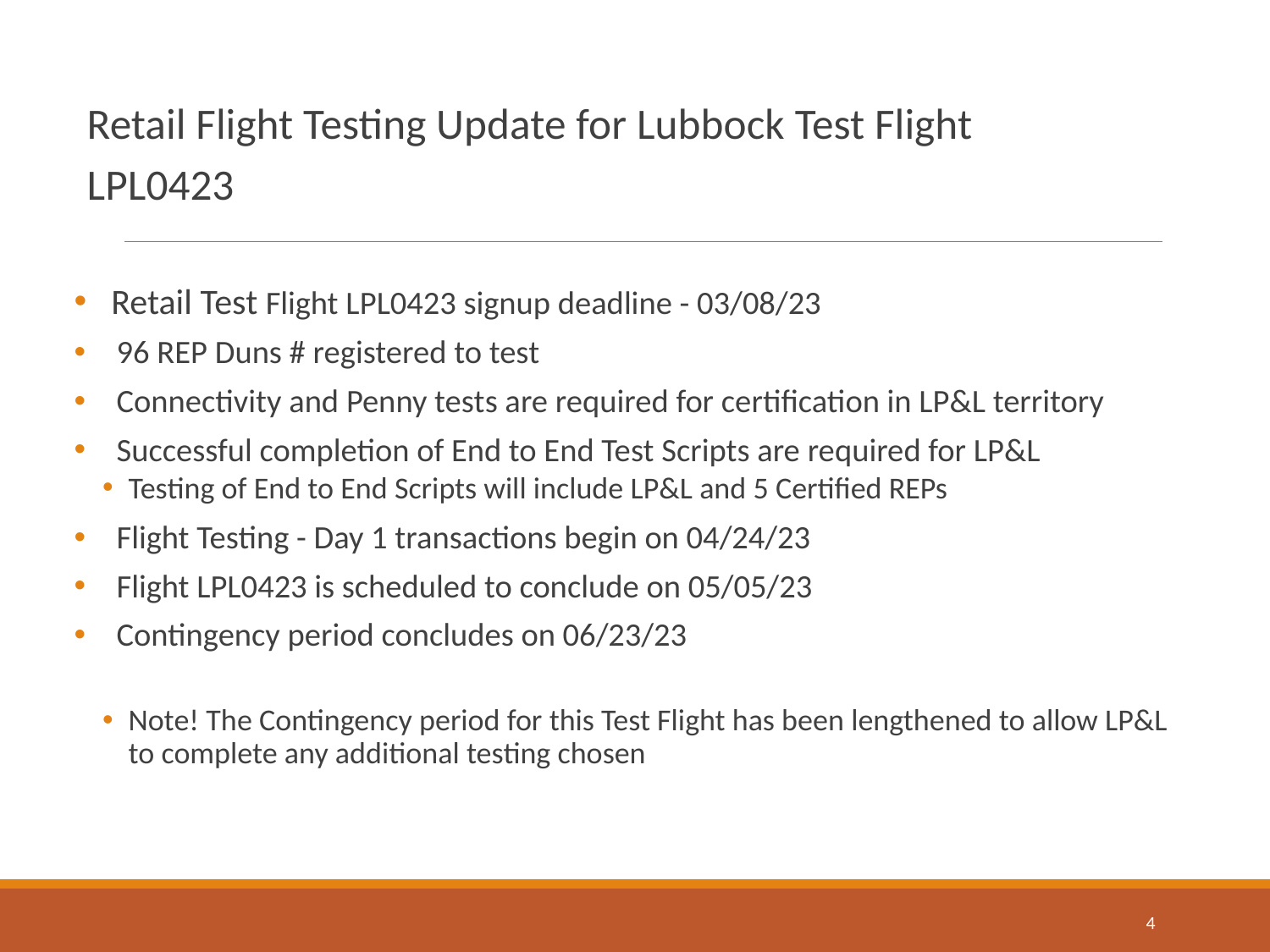

Retail Flight Testing Update for Lubbock Test Flight
LPL0423

   Retail Test Flight LPL0423 signup deadline - 03/08/23
    96 REP Duns # registered to test
    Connectivity and Penny tests are required for certification in LP&L territory
    Successful completion of End to End Test Scripts are required for LP&L
Testing of End to End Scripts will include LP&L and 5 Certified REPs
    Flight Testing - Day 1 transactions begin on 04/24/23
    Flight LPL0423 is scheduled to conclude on 05/05/23
    Contingency period concludes on 06/23/23

Note! The Contingency period for this Test Flight has been lengthened to allow LP&L to complete any additional testing chosen

4